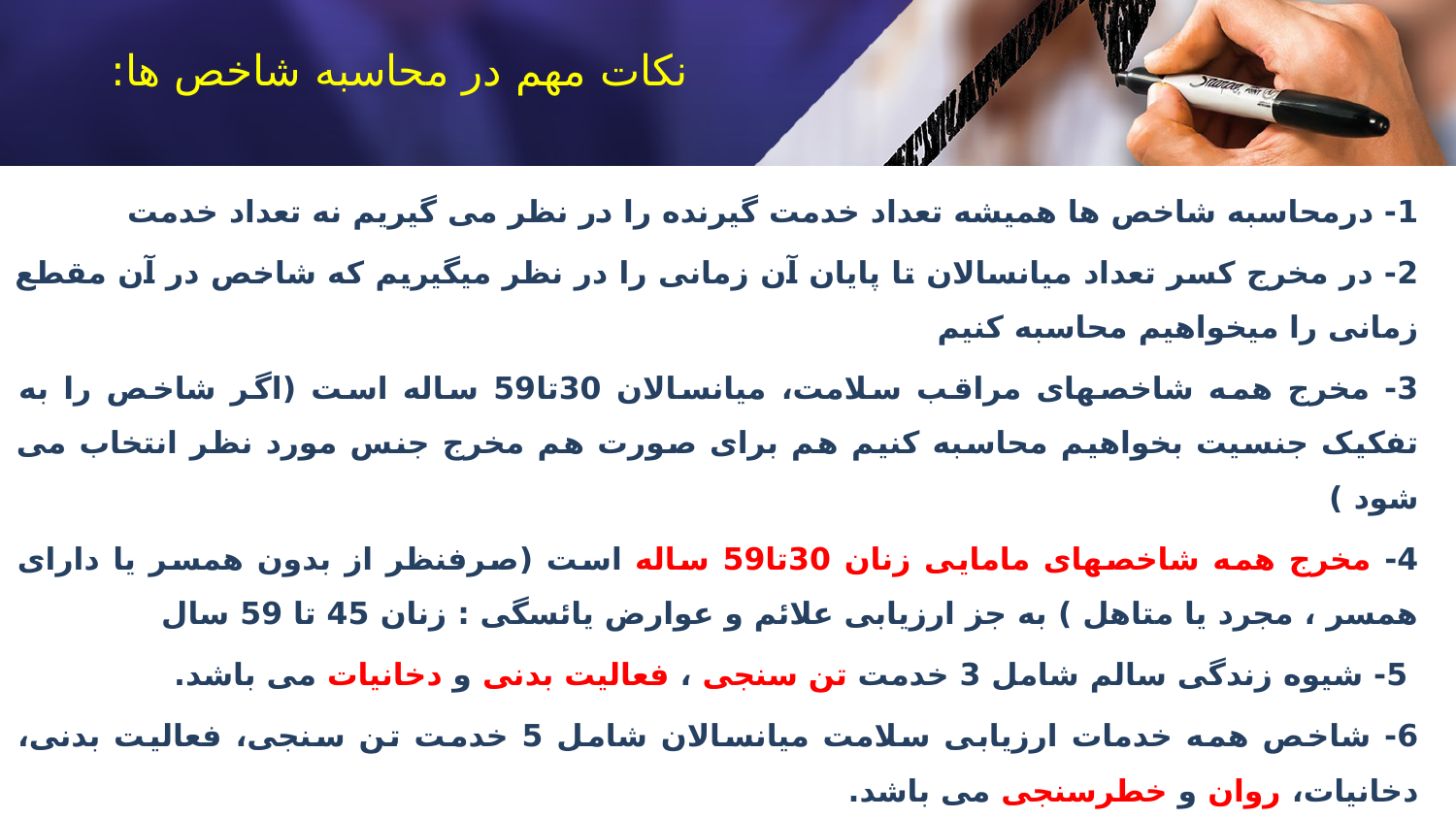

# نکات مهم در محاسبه شاخص ها:
1- درمحاسبه شاخص ها همیشه تعداد خدمت گیرنده را در نظر می گیریم نه تعداد خدمت
2- در مخرج کسر تعداد میانسالان تا پایان آن زمانی را در نظر میگیریم که شاخص در آن مقطع زمانی را میخواهیم محاسبه کنیم
3- مخرج همه شاخصهای مراقب سلامت، میانسالان 30تا59 ساله است (اگر شاخص را به تفکیک جنسیت بخواهیم محاسبه کنیم هم برای صورت هم مخرج جنس مورد نظر انتخاب می شود )
4- مخرج همه شاخصهای مامایی زنان 30تا59 ساله است (صرفنظر از بدون همسر یا دارای همسر ، مجرد یا متاهل ) به جز ارزیابی علائم و عوارض یائسگی : زنان 45 تا 59 سال
 5- شیوه زندگی سالم شامل 3 خدمت تن سنجی ، فعالیت بدنی و دخانیات می باشد.
6- شاخص همه خدمات ارزیابی سلامت میانسالان شامل 5 خدمت تن سنجی، فعالیت بدنی، دخانیات، روان و خطرسنجی می باشد.